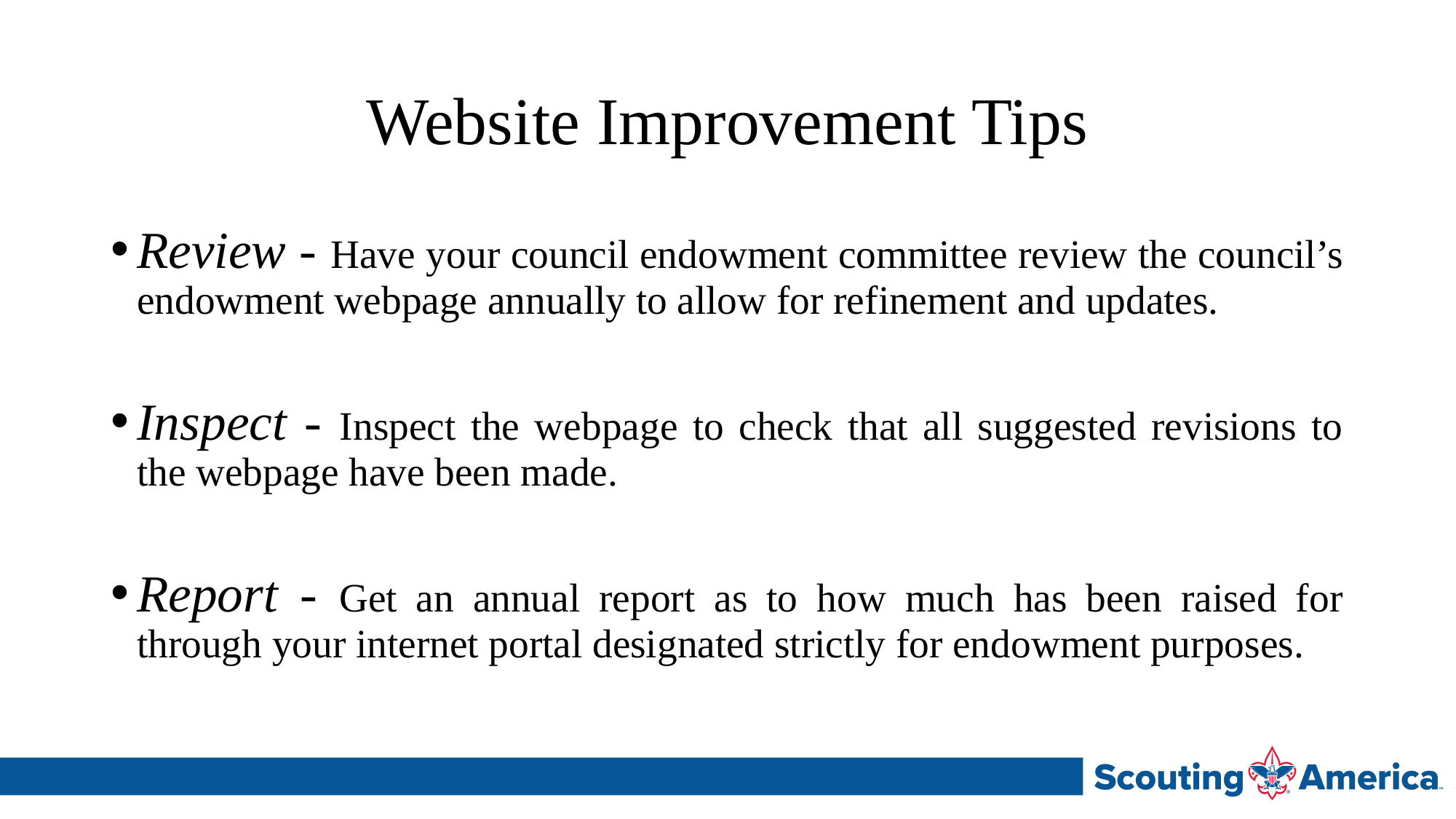

# Website Improvement Tips
Review - Have your council endowment committee review the council’s endowment webpage annually to allow for refinement and updates.

Inspect - Inspect the webpage to check that all suggested revisions to the webpage have been made.

Report - Get an annual report as to how much has been raised for through your internet portal designated strictly for endowment purposes.